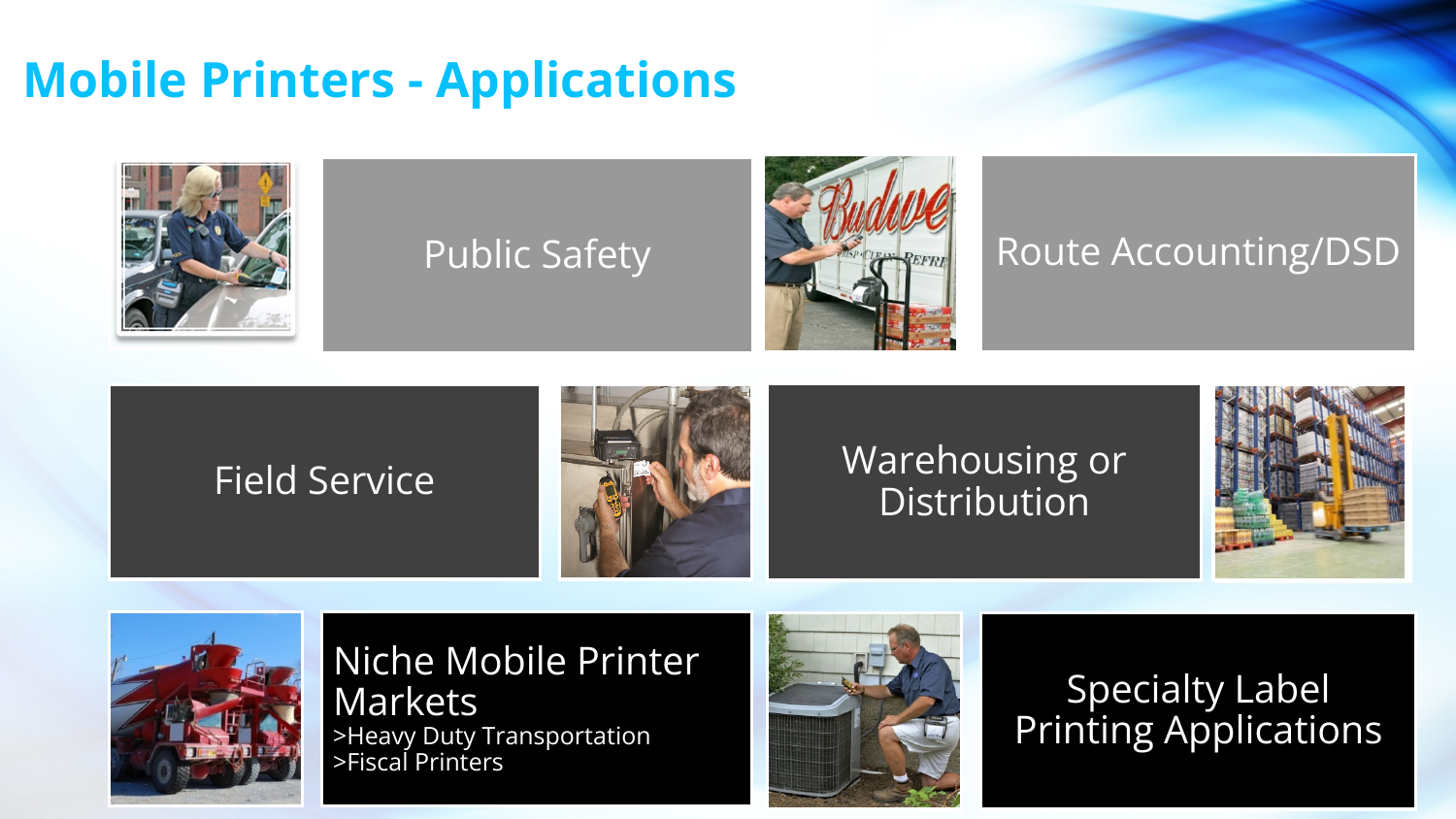

# Mobile Printers - Applications
Public Safety
Field Service
Niche Mobile Printer Markets
>Heavy Duty Transportation
>Fiscal Printers
Route Accounting/DSD
Warehousing or Distribution
Specialty Label Printing Applications